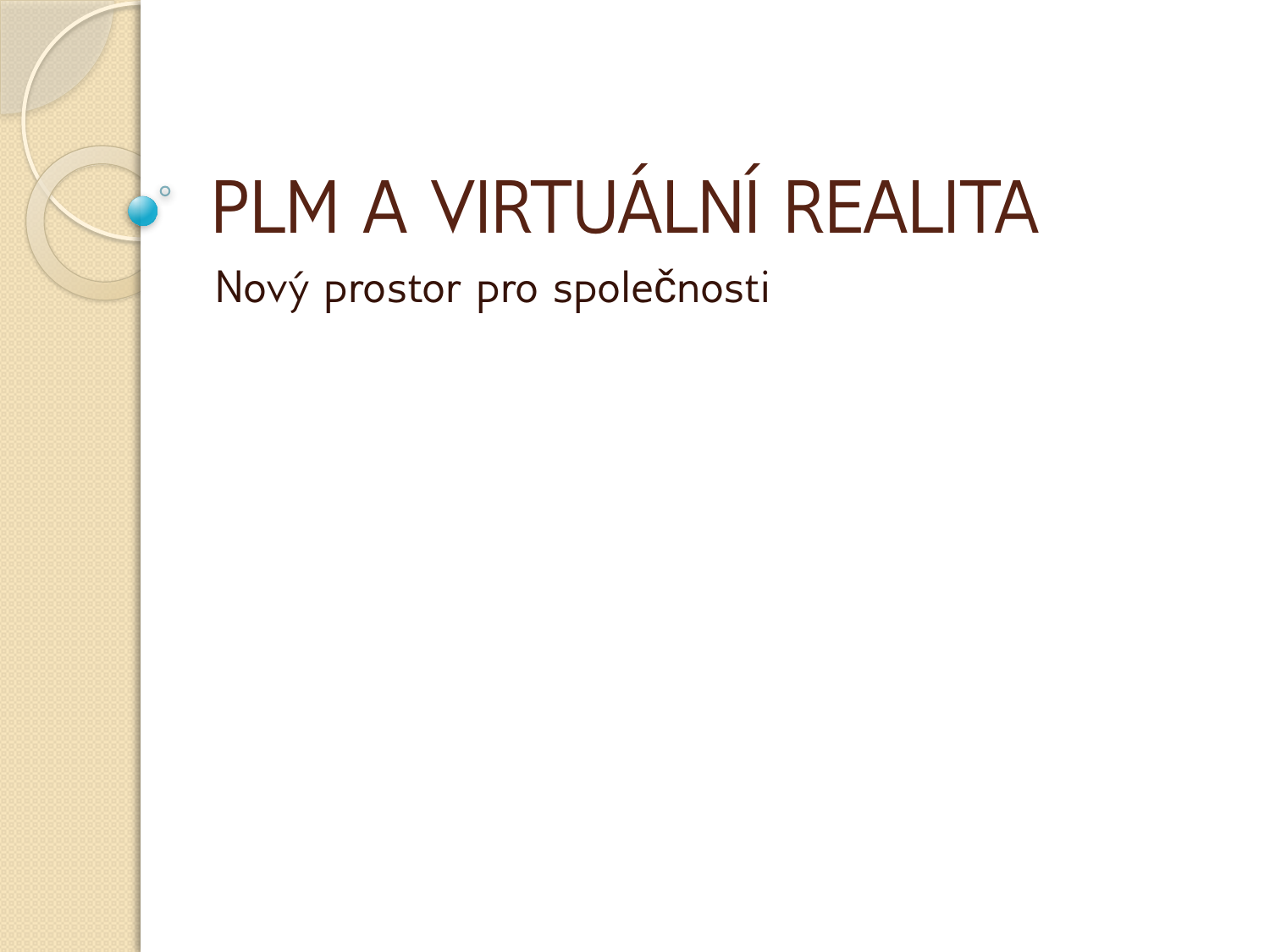

# PLM A VIRTUÁLNÍ REALITA
Nový prostor pro společnosti